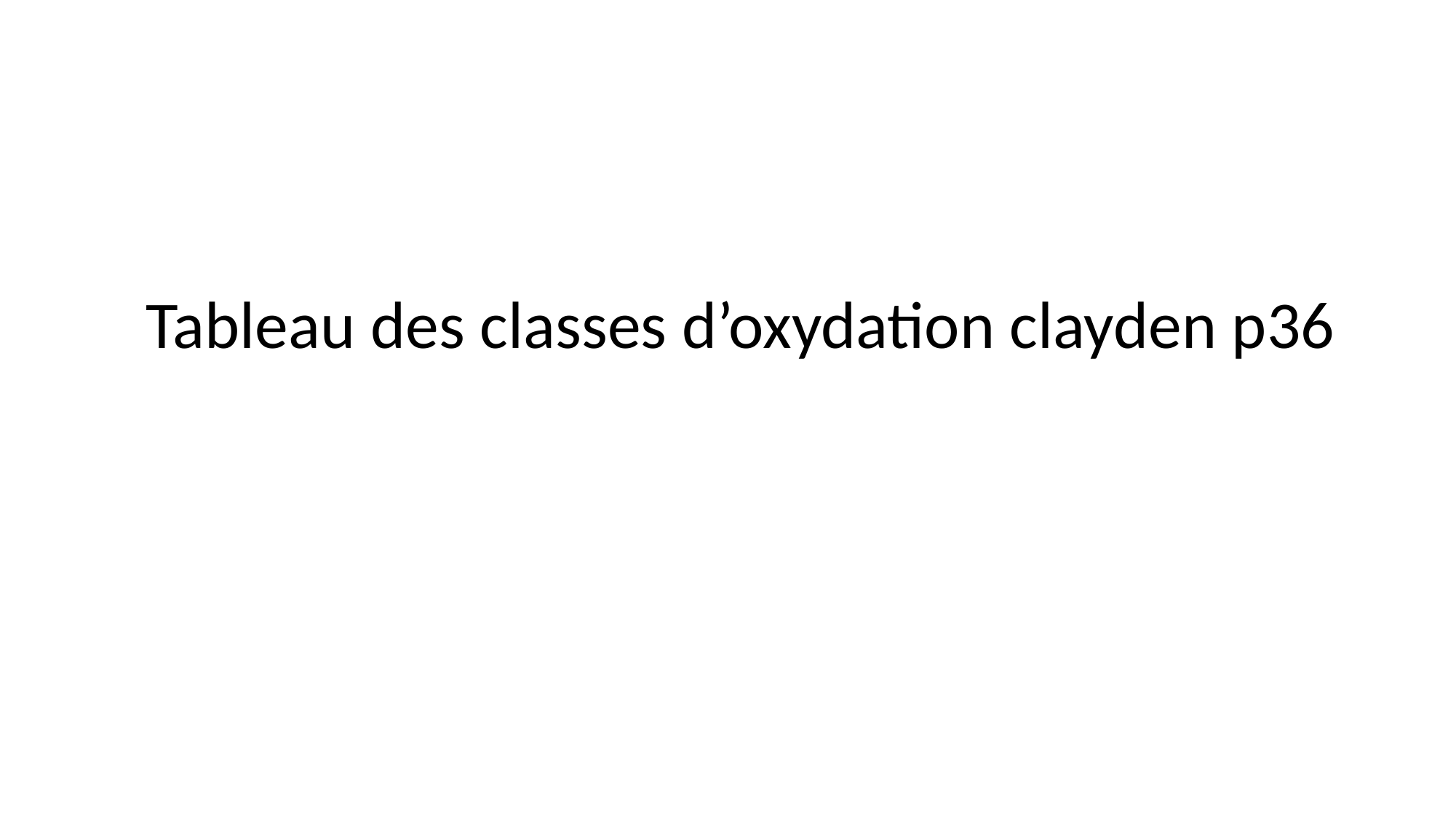

# Tableau des classes d’oxydation clayden p36